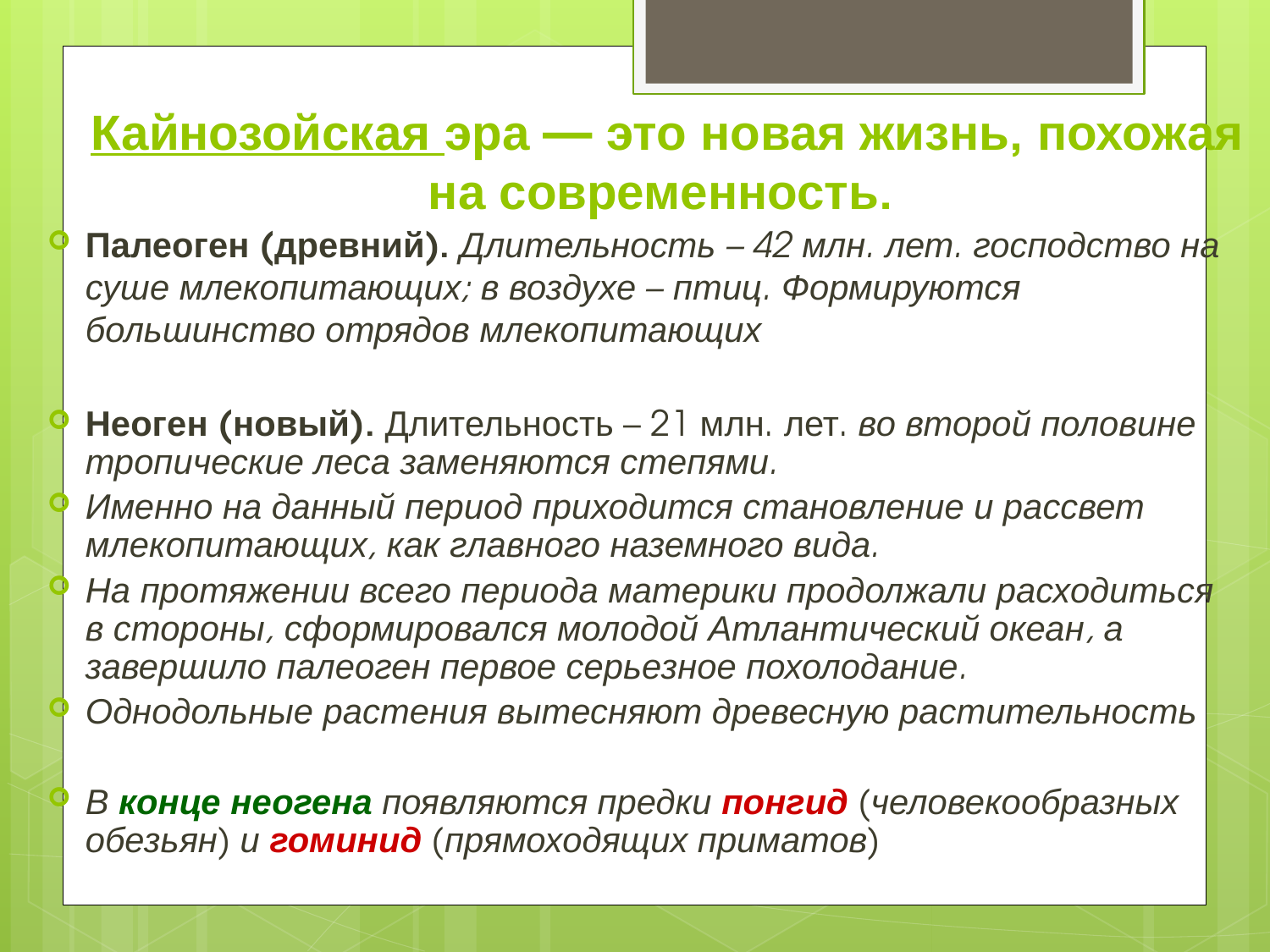

# Кайнозойская эра — это новая жизнь, похожая на современность.
Палеоген (древний). Длительность – 42 млн. лет. господство на суше млекопитающих; в воздухе – птиц. Формируются большинство отрядов млекопитающих

Неоген (новый). Длительность – 21 млн. лет. во второй половине тропические леса заменяются степями.
Именно на данный период приходится становление и рассвет млекопитающих, как главного наземного вида.
На протяжении всего периода материки продолжали расходиться в стороны, сформировался молодой Атлантический океан, а завершило палеоген первое серьезное похолодание.
Однодольные растения вытесняют древесную растительность

В конце неогена появляются предки понгид (человекообразных обезьян) и гоминид (прямоходящих приматов)